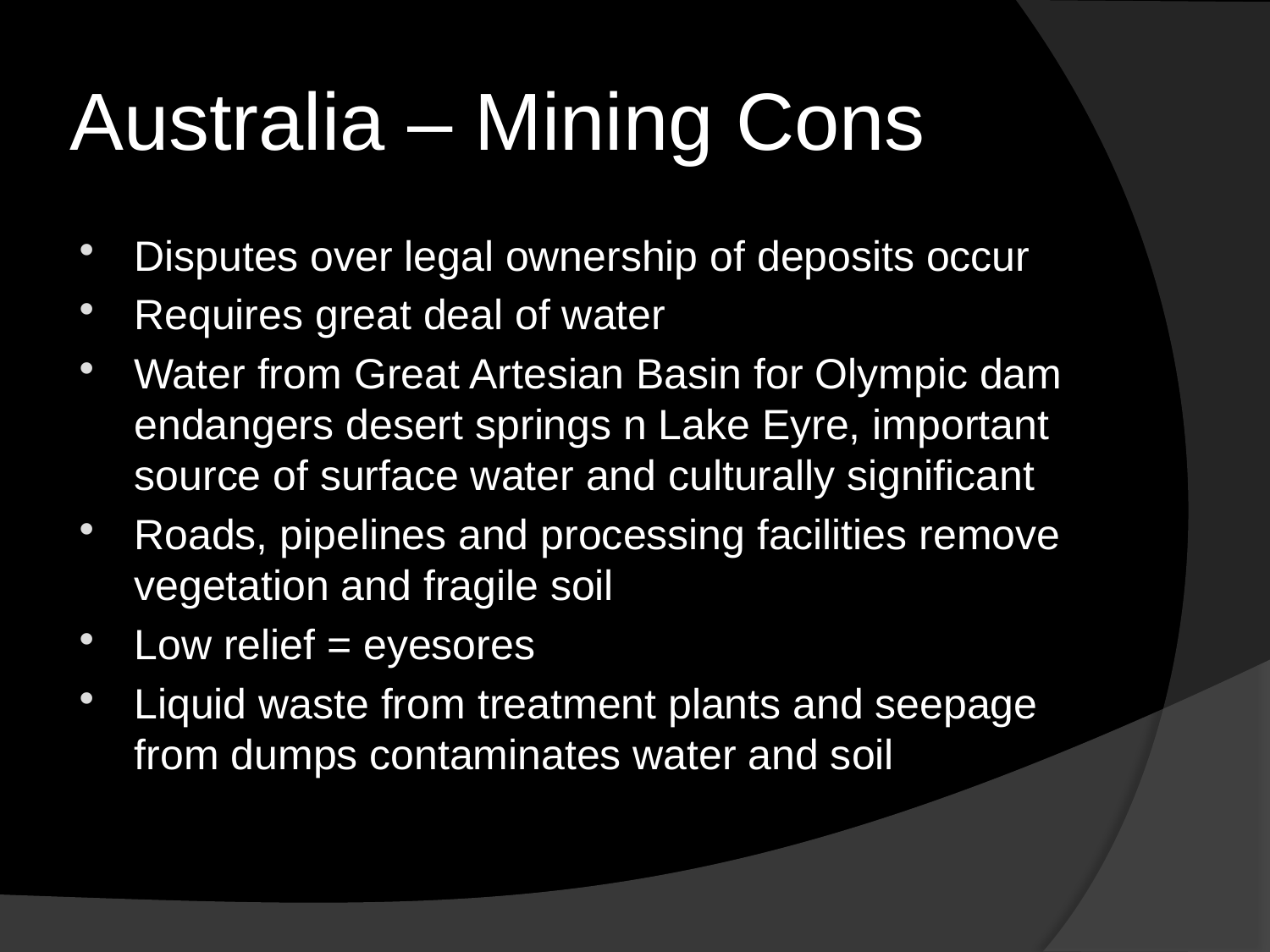

# Australia – Mining Cons
Disputes over legal ownership of deposits occur
Requires great deal of water
Water from Great Artesian Basin for Olympic dam endangers desert springs n Lake Eyre, important source of surface water and culturally significant
Roads, pipelines and processing facilities remove vegetation and fragile soil
Low relief = eyesores
Liquid waste from treatment plants and seepage from dumps contaminates water and soil